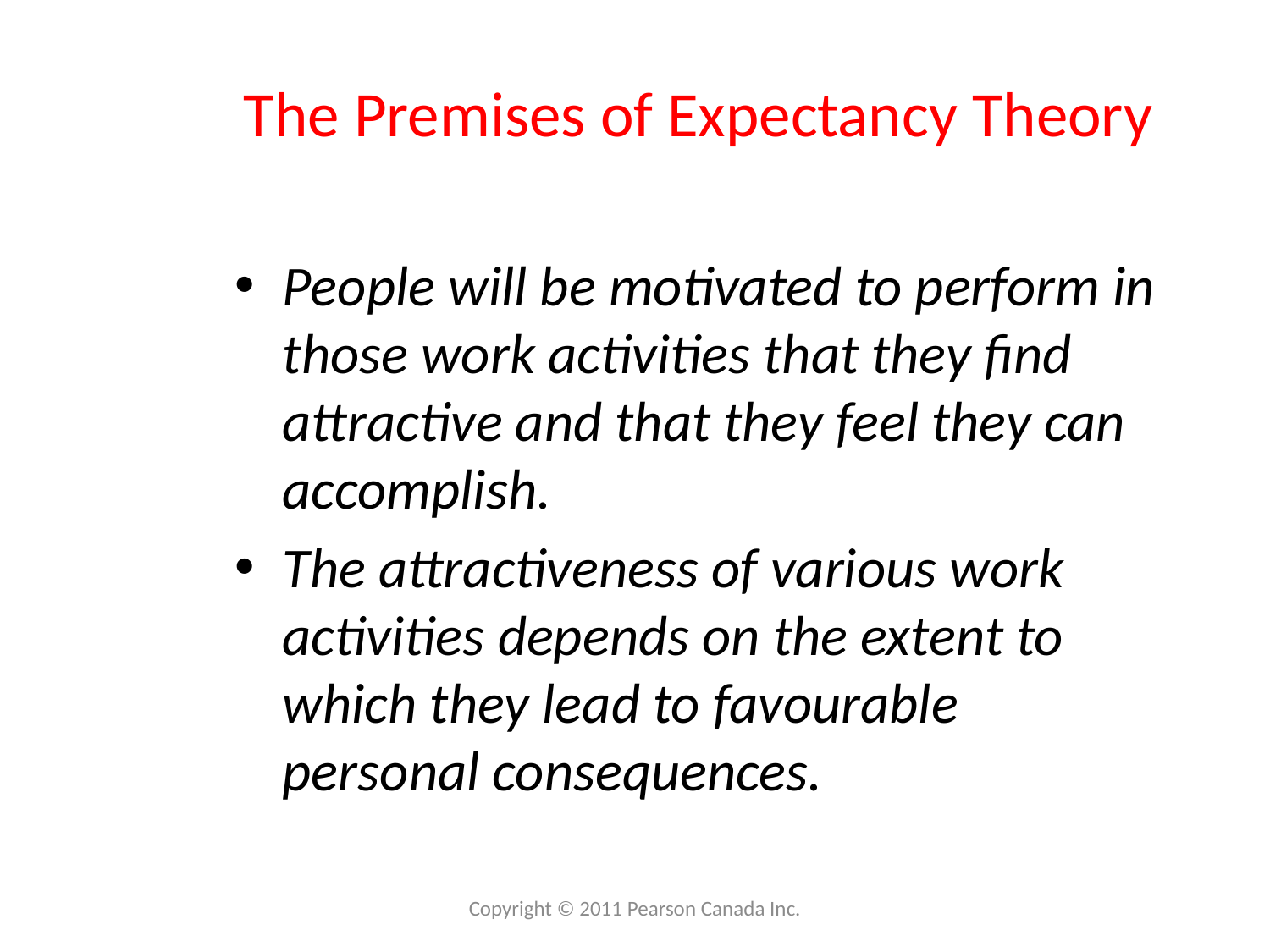

# The Premises of Expectancy Theory
People will be motivated to perform in those work activities that they find attractive and that they feel they can accomplish.
The attractiveness of various work activities depends on the extent to which they lead to favourable personal consequences.

Copyright © 2011 Pearson Canada Inc.